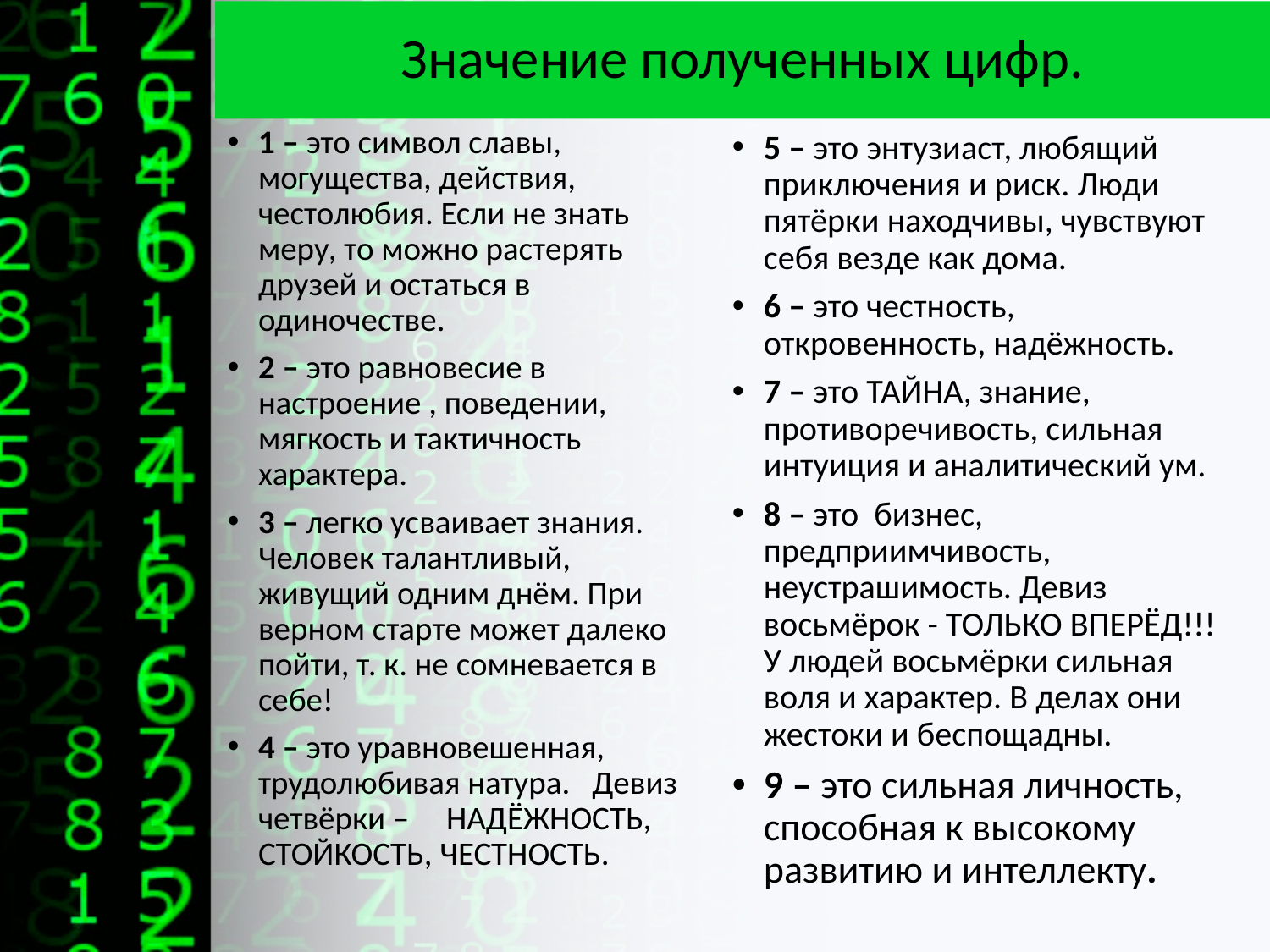

# Значение полученных цифр.
1 – это символ славы, могущества, действия, честолюбия. Если не знать меру, то можно растерять друзей и остаться в одиночестве.
2 – это равновесие в настроение , поведении, мягкость и тактичность характера.
3 – легко усваивает знания. Человек талантливый, живущий одним днём. При верном старте может далеко пойти, т. к. не сомневается в себе!
4 – это уравновешенная, трудолюбивая натура.   Девиз четвёрки –     НАДЁЖНОСТЬ,
СТОЙКОСТЬ, ЧЕСТНОСТЬ.

5 – это энтузиаст, любящий приключения и риск. Люди пятёрки находчивы, чувствуют себя везде как дома.
6 – это честность, откровенность, надёжность.
7 – это ТАЙНА, знание, противоречивость, сильная интуиция и аналитический ум.
8 – это  бизнес, предприимчивость, неустрашимость. Девиз восьмёрок - ТОЛЬКО ВПЕРЁД!!! У людей восьмёрки сильная воля и характер. В делах они жестоки и беспощадны.
9 – это сильная личность, способная к высокому развитию и интеллекту.